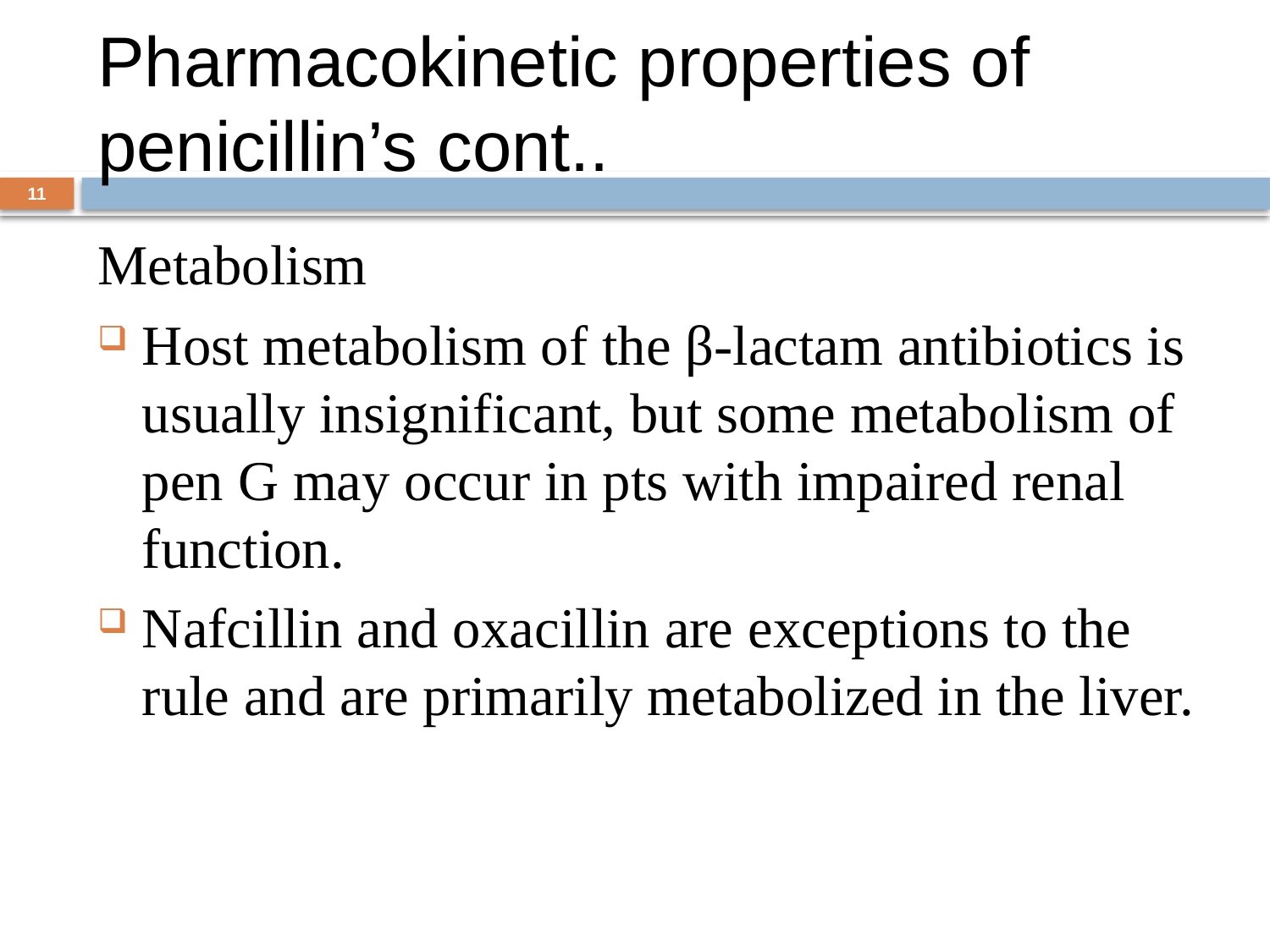

# Pharmacokinetic properties of penicillin’s cont..
11
Metabolism
Host metabolism of the β-lactam antibiotics is usually insignificant, but some metabolism of pen G may occur in pts with impaired renal function.
Nafcillin and oxacillin are exceptions to the rule and are primarily metabolized in the liver.